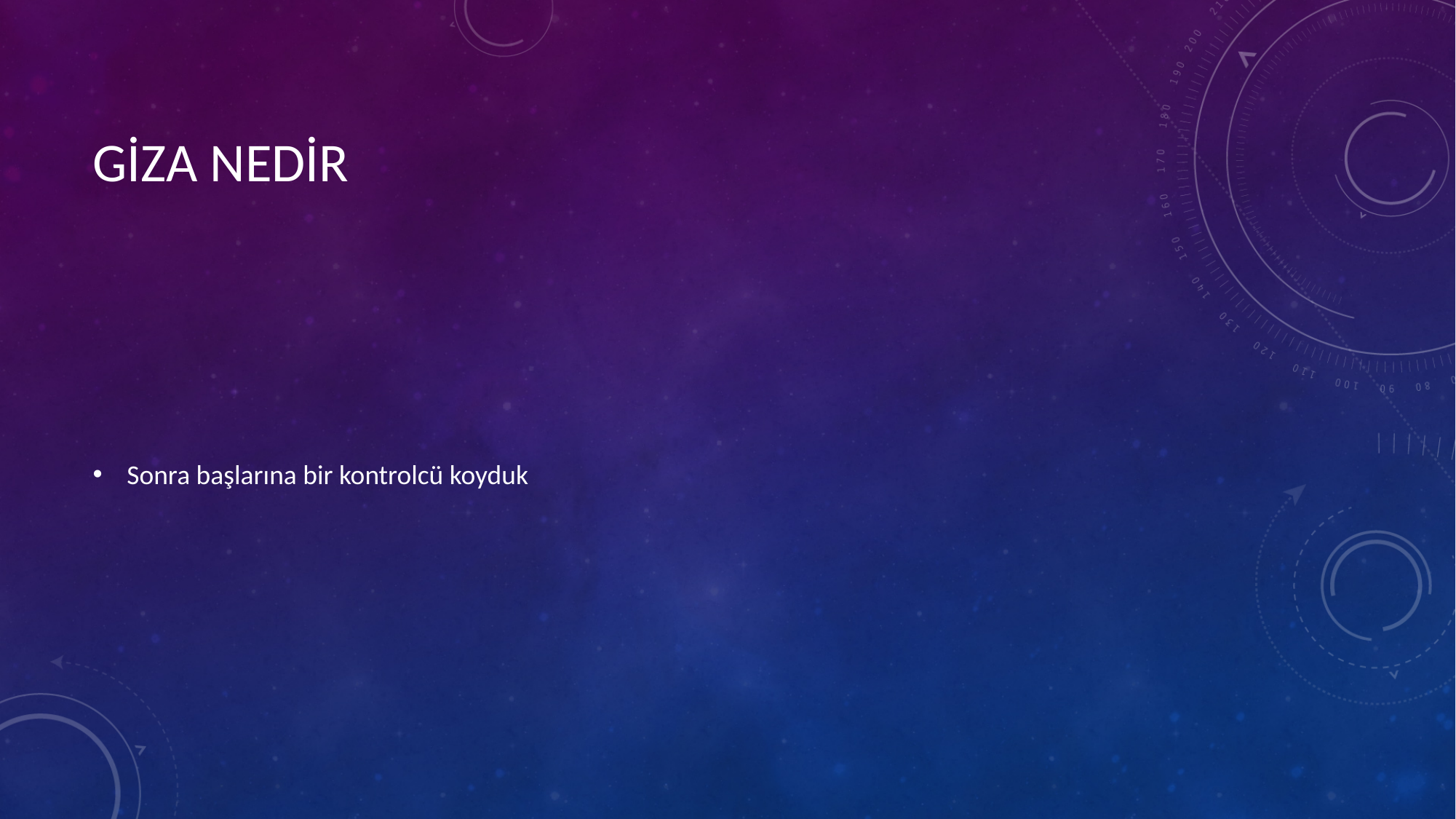

# Giza Nedir
Sonra başlarına bir kontrolcü koyduk